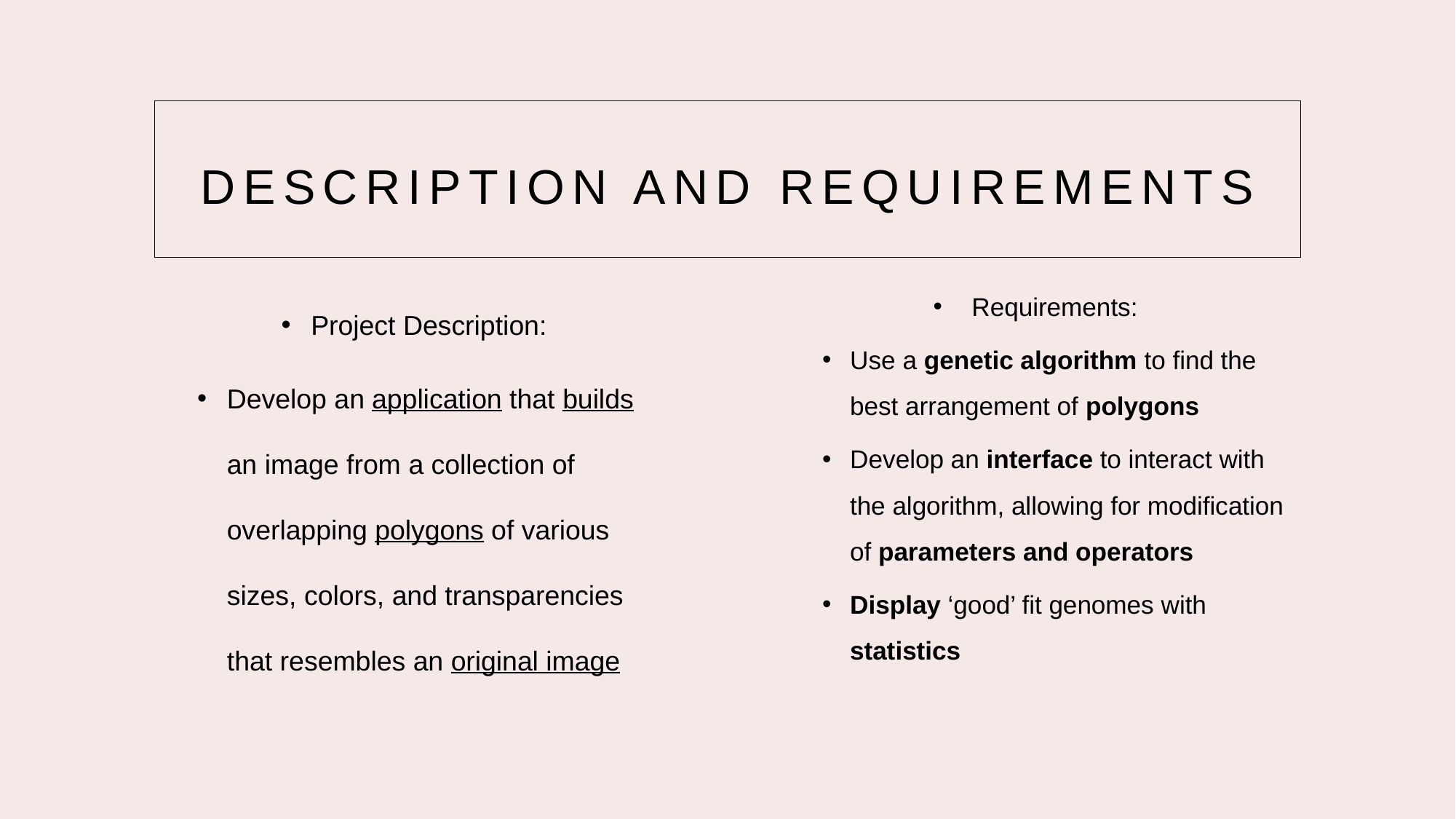

# DESCRIPTION AND REQUIREMENTS
Requirements:
Use a genetic algorithm to find the best arrangement of polygons
Develop an interface to interact with the algorithm, allowing for modification of parameters and operators
Display ‘good’ fit genomes with statistics

Project Description:
Develop an application that builds an image from a collection of overlapping polygons of various sizes, colors, and transparencies that resembles an original image